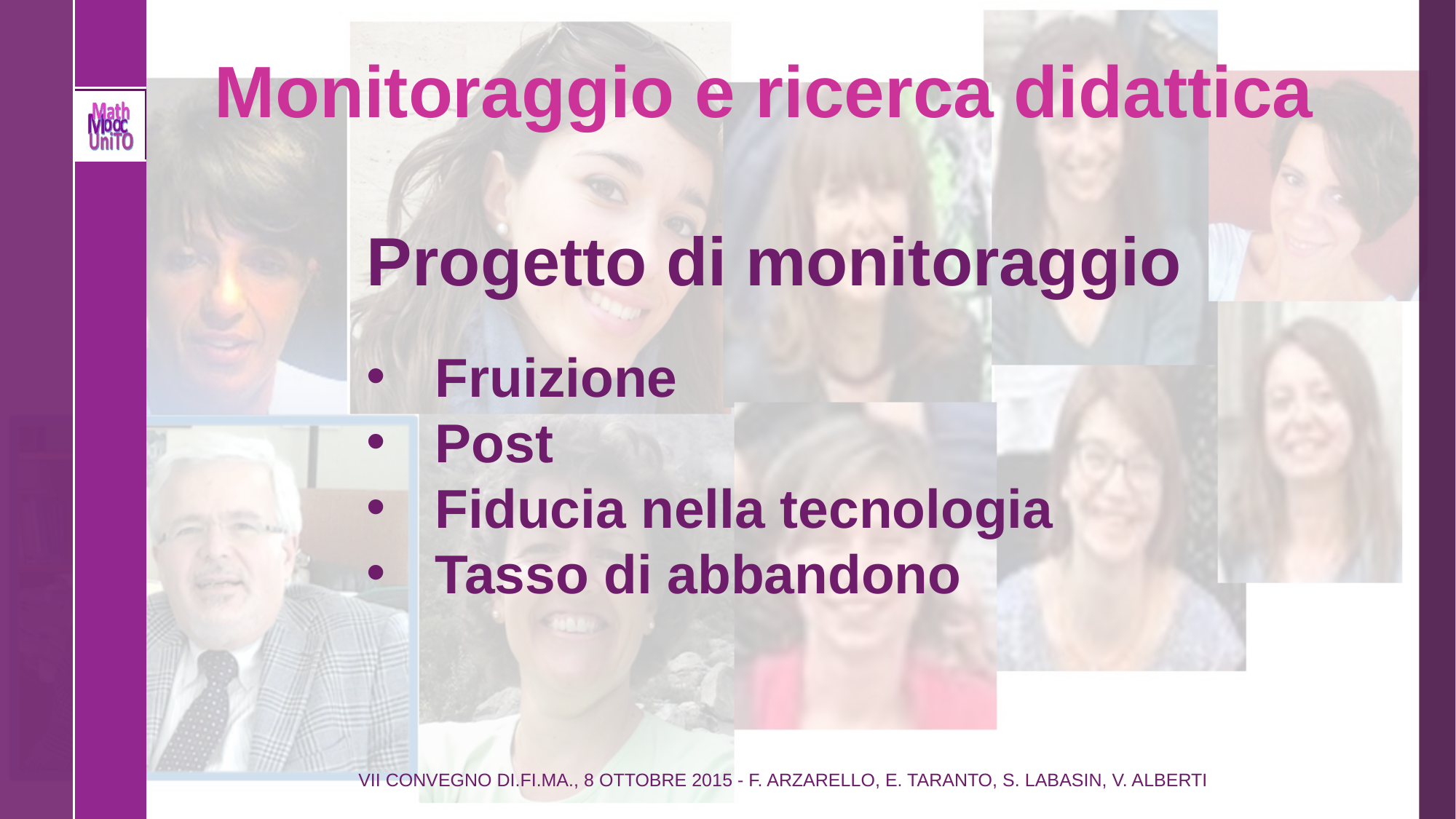

# Monitoraggio e ricerca didattica
Progetto di monitoraggio

Fruizione
Post
Fiducia nella tecnologia
Tasso di abbandono

Vii convegno Di.fi.ma., 8 ottobre 2015 - F. Arzarello, E. Taranto, S. Labasin, V. Alberti